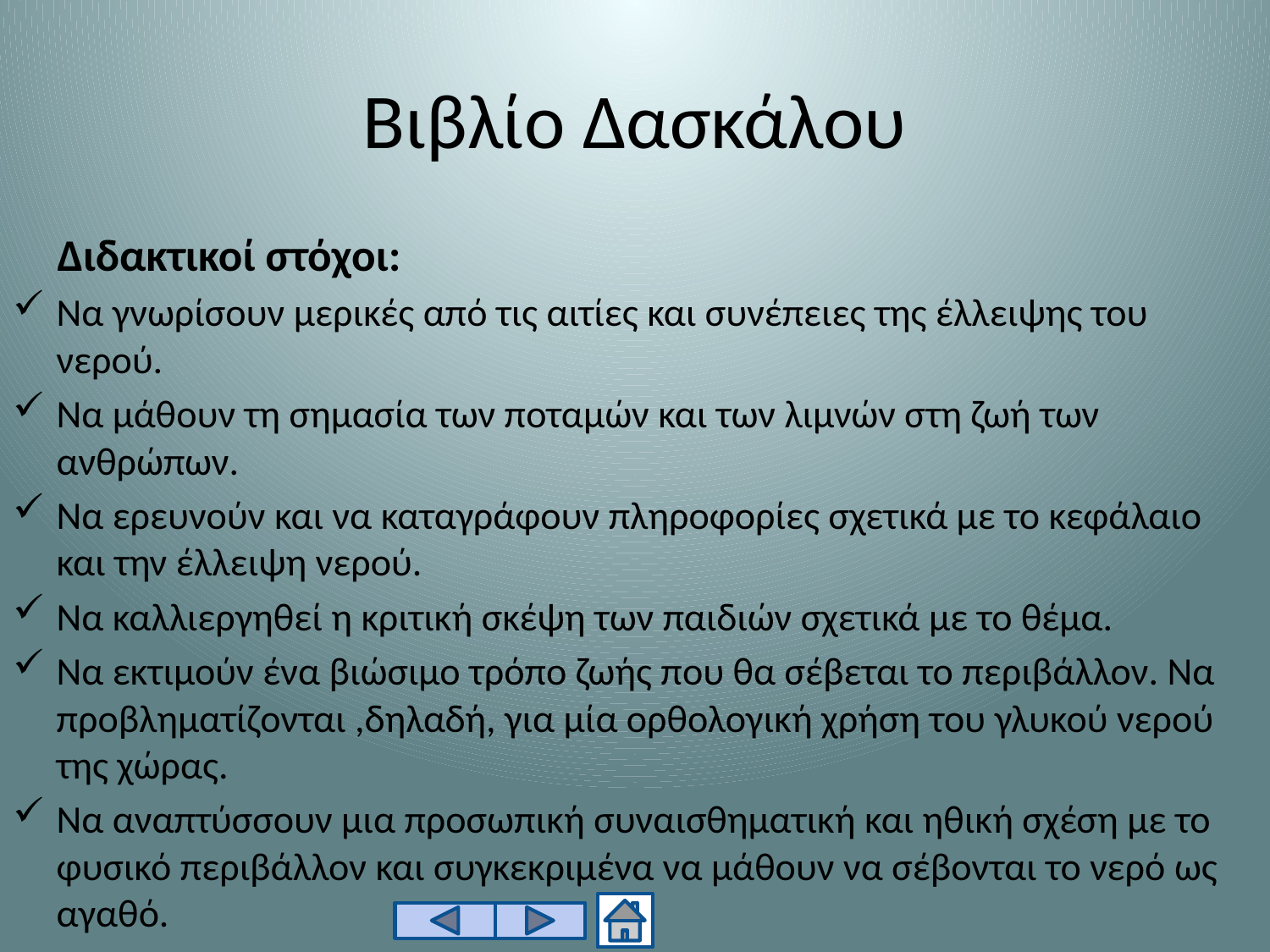

Διδακτικοί στόχοι:
Να γνωρίσουν μερικές από τις αιτίες και συνέπειες της έλλειψης του νερού.
Να μάθουν τη σημασία των ποταμών και των λιμνών στη ζωή των ανθρώπων.
Να ερευνούν και να καταγράφουν πληροφορίες σχετικά με το κεφάλαιο και την έλλειψη νερού.
Να καλλιεργηθεί η κριτική σκέψη των παιδιών σχετικά με το θέμα.
Να εκτιμούν ένα βιώσιμο τρόπο ζωής που θα σέβεται το περιβάλλον. Να προβληματίζονται ,δηλαδή, για μία ορθολογική χρήση του γλυκού νερού της χώρας.
Να αναπτύσσουν μια προσωπική συναισθηματική και ηθική σχέση με το φυσικό περιβάλλον και συγκεκριμένα να μάθουν να σέβονται το νερό ως αγαθό.

# Βιβλίο Δασκάλου
16